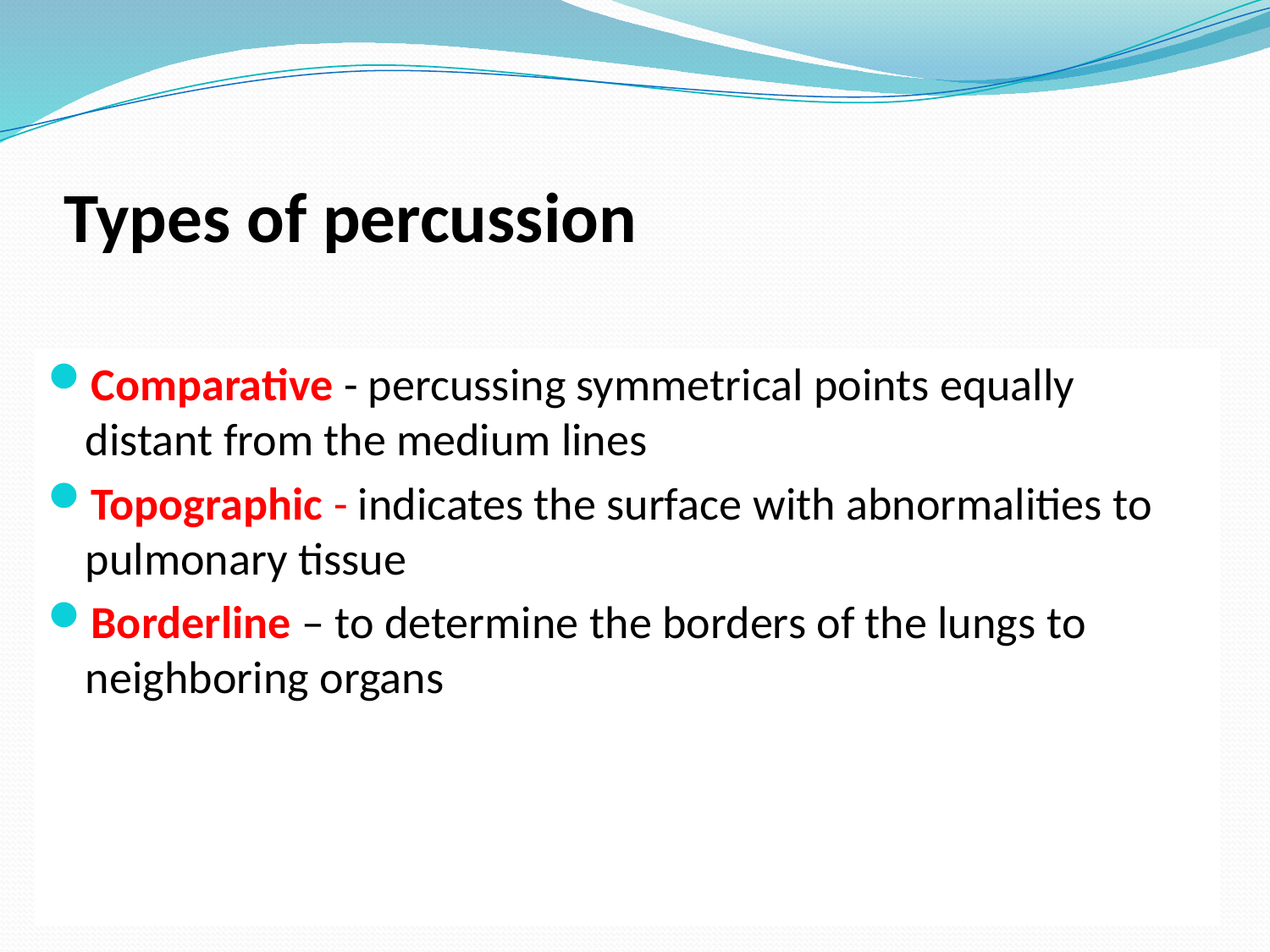

# Types of percussion
Comparative - percussing symmetrical points equally distant from the medium lines
Topographic - indicates the surface with abnormalities to pulmonary tissue
Borderline – to determine the borders of the lungs to neighboring organs